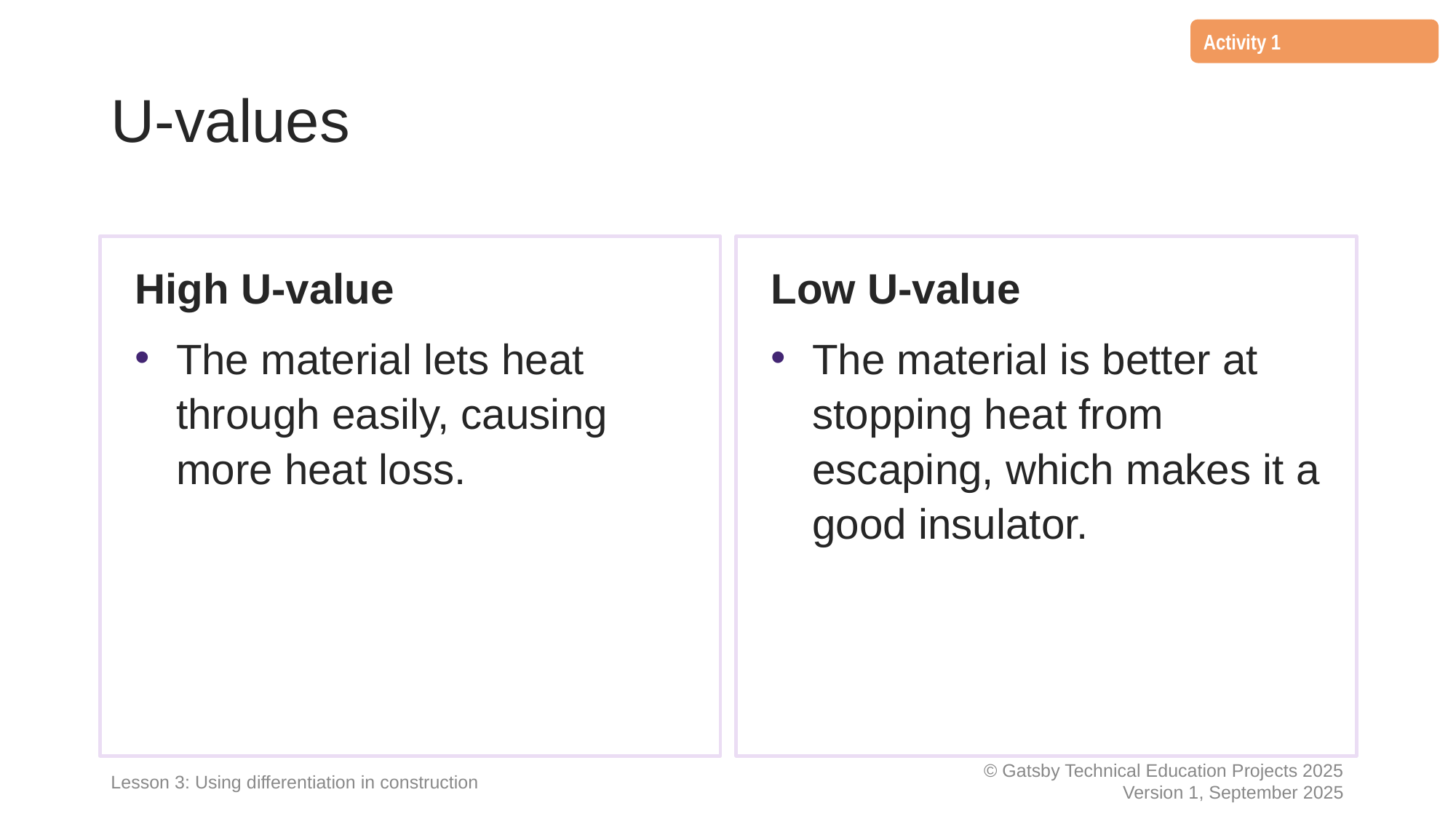

Activity 1
# U-values
High U-value
The material lets heat through easily, causing more heat loss.
Low U-value
The material is better at stopping heat from escaping, which makes it a good insulator.

Lesson 3: Using differentiation in construction